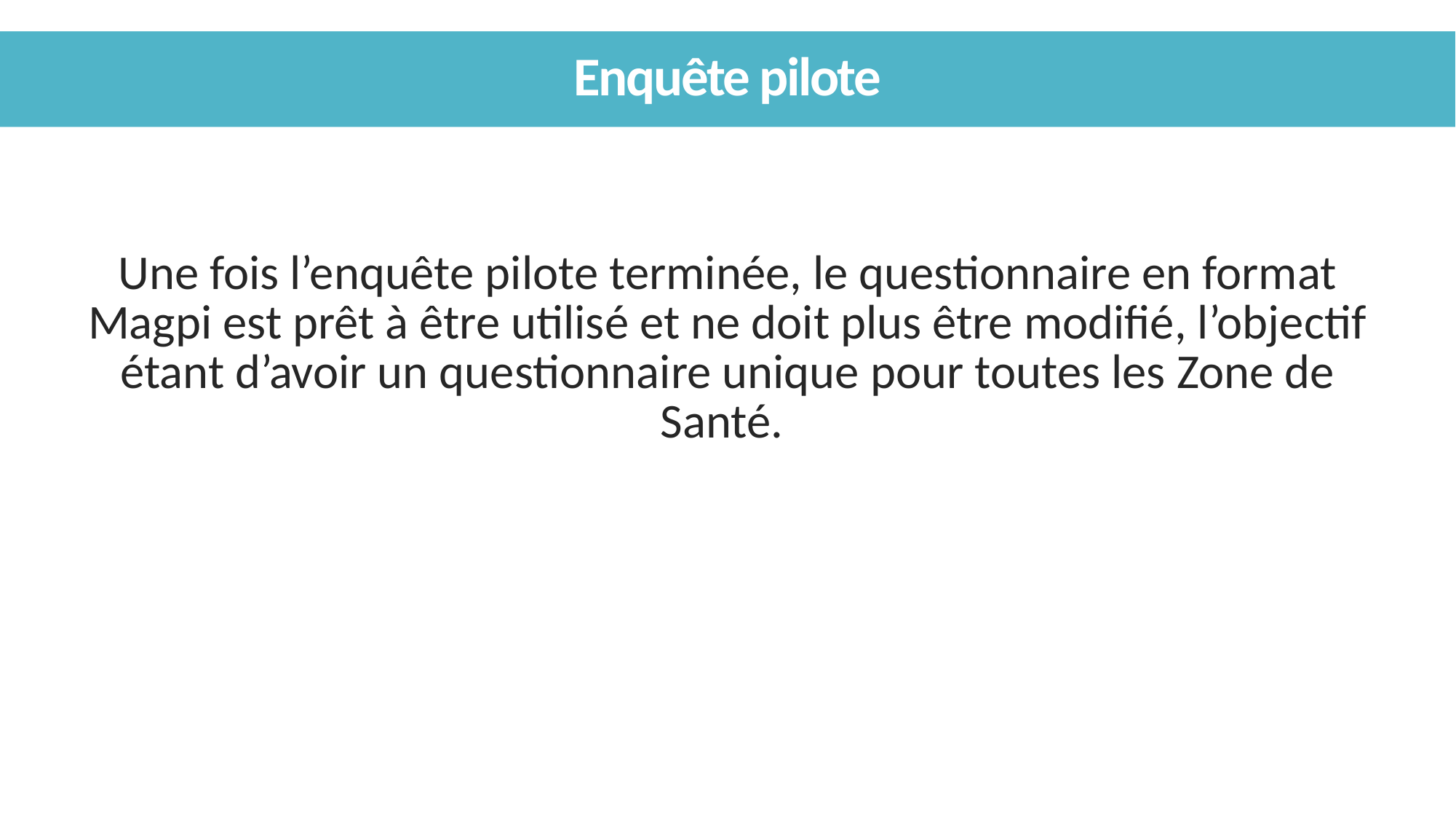

# Enquête pilote
Une fois l’enquête pilote terminée, le questionnaire en format Magpi est prêt à être utilisé et ne doit plus être modifié, l’objectif étant d’avoir un questionnaire unique pour toutes les Zone de Santé.